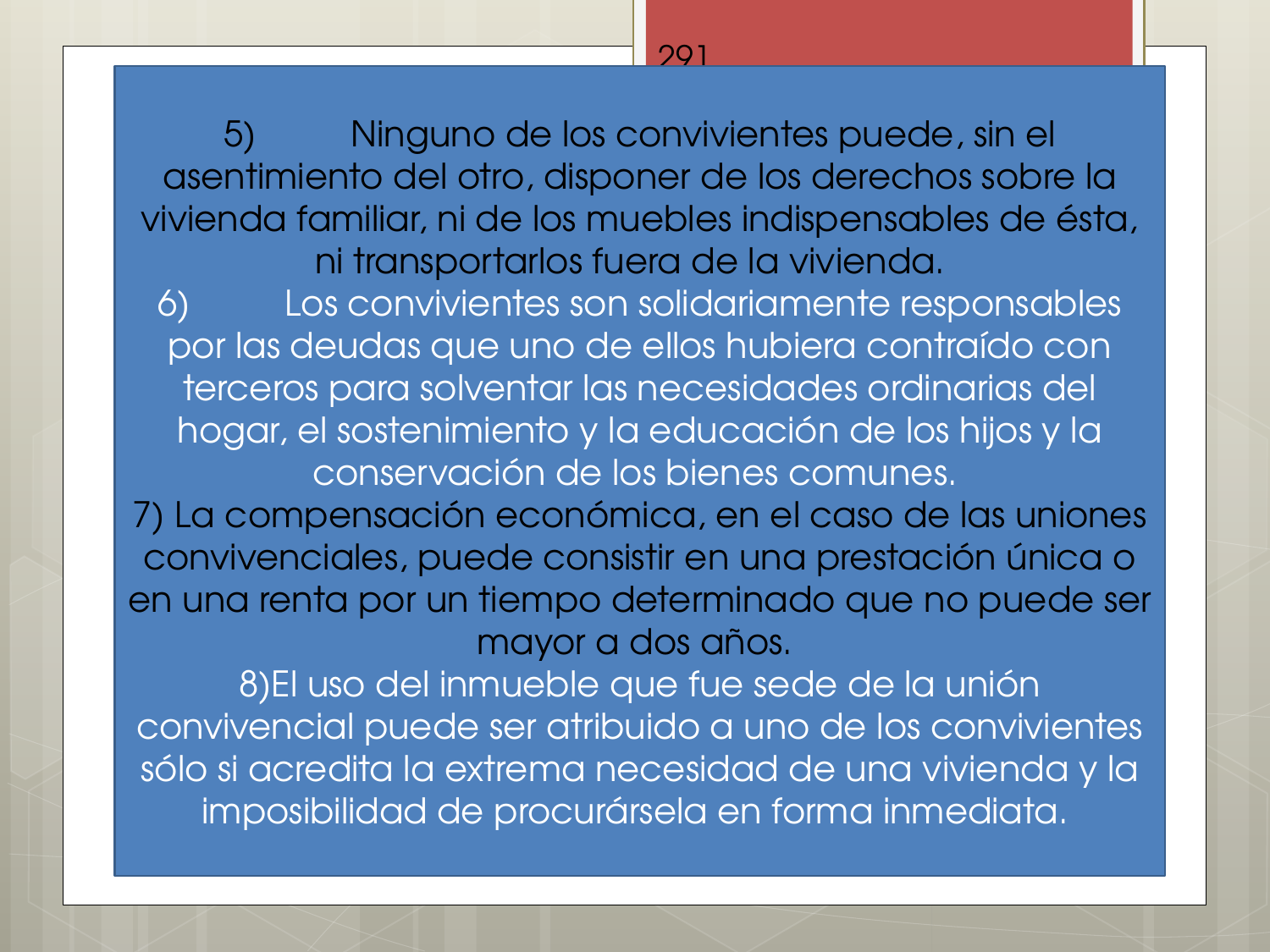

291
5)	Ninguno de los convivientes puede, sin el asentimiento del otro, disponer de los derechos sobre la vivienda familiar, ni de los muebles indispensables de ésta, ni transportarlos fuera de la vivienda.
6)	Los convivientes son solidariamente responsables por las deudas que uno de ellos hubiera contraído con terceros para solventar las necesidades ordinarias del hogar, el sostenimiento y la educación de los hijos y la conservación de los bienes comunes.
7) La compensación económica, en el caso de las uniones convivenciales, puede consistir en una prestación única o en una renta por un tiempo determinado que no puede ser mayor a dos años.
8)El uso del inmueble que fue sede de la unión convivencial puede ser atribuido a uno de los convivientes sólo si acredita la extrema necesidad de una vivienda y la imposibilidad de procurársela en forma inmediata.